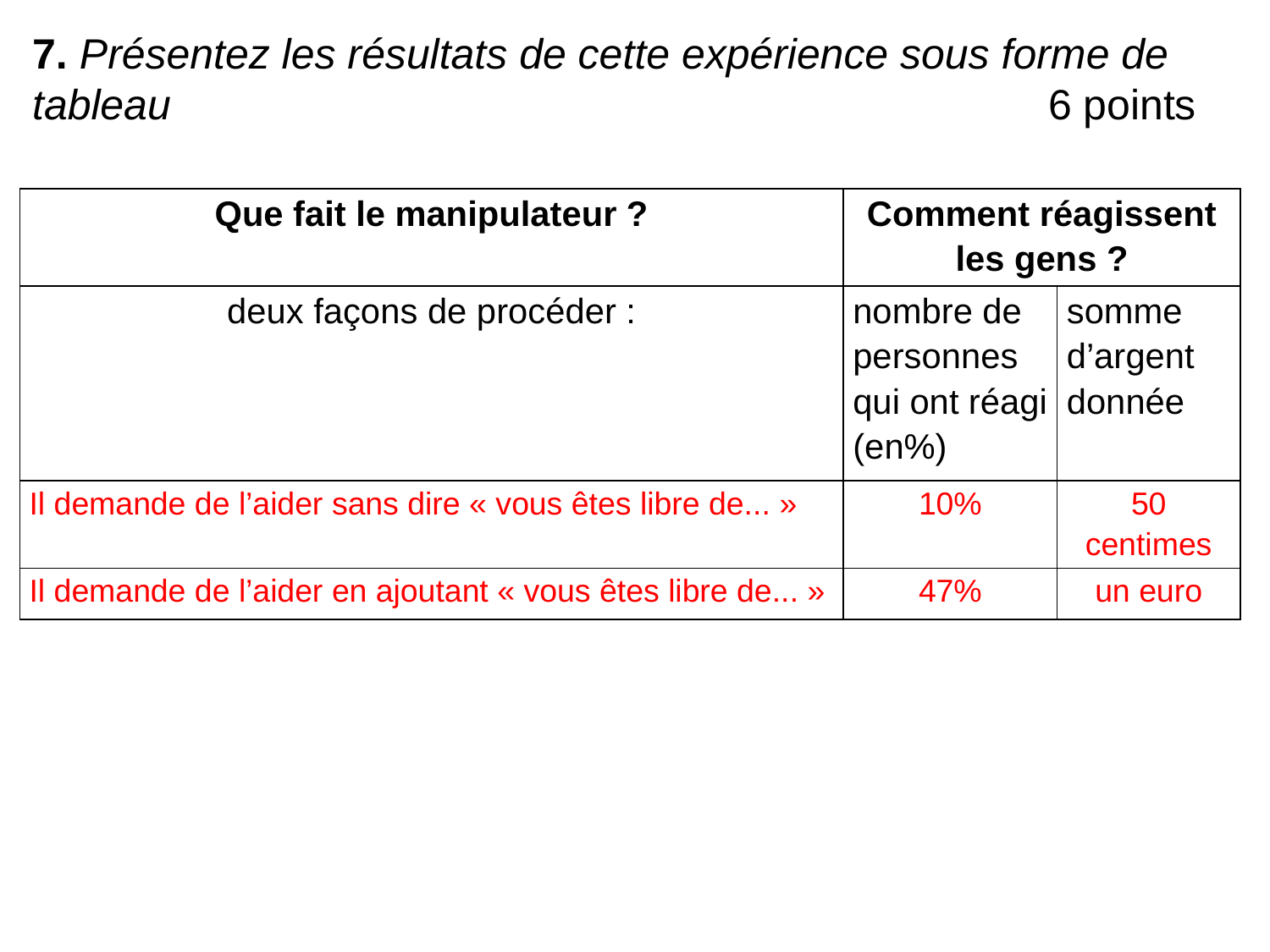

7. Présentez les résultats de cette expérience sous forme de tableau							6 points
| Que fait le manipulateur ? | Comment réagissent les gens ? |  |
| --- | --- | --- |
| deux façons de procéder : | nombre de personnes qui ont réagi (en%) | somme d’argent donnée |
| Il demande de l’aider sans dire « vous êtes libre de... » | 10% | 50 centimes |
| Il demande de l’aider en ajoutant « vous êtes libre de... » | 47% | un euro |